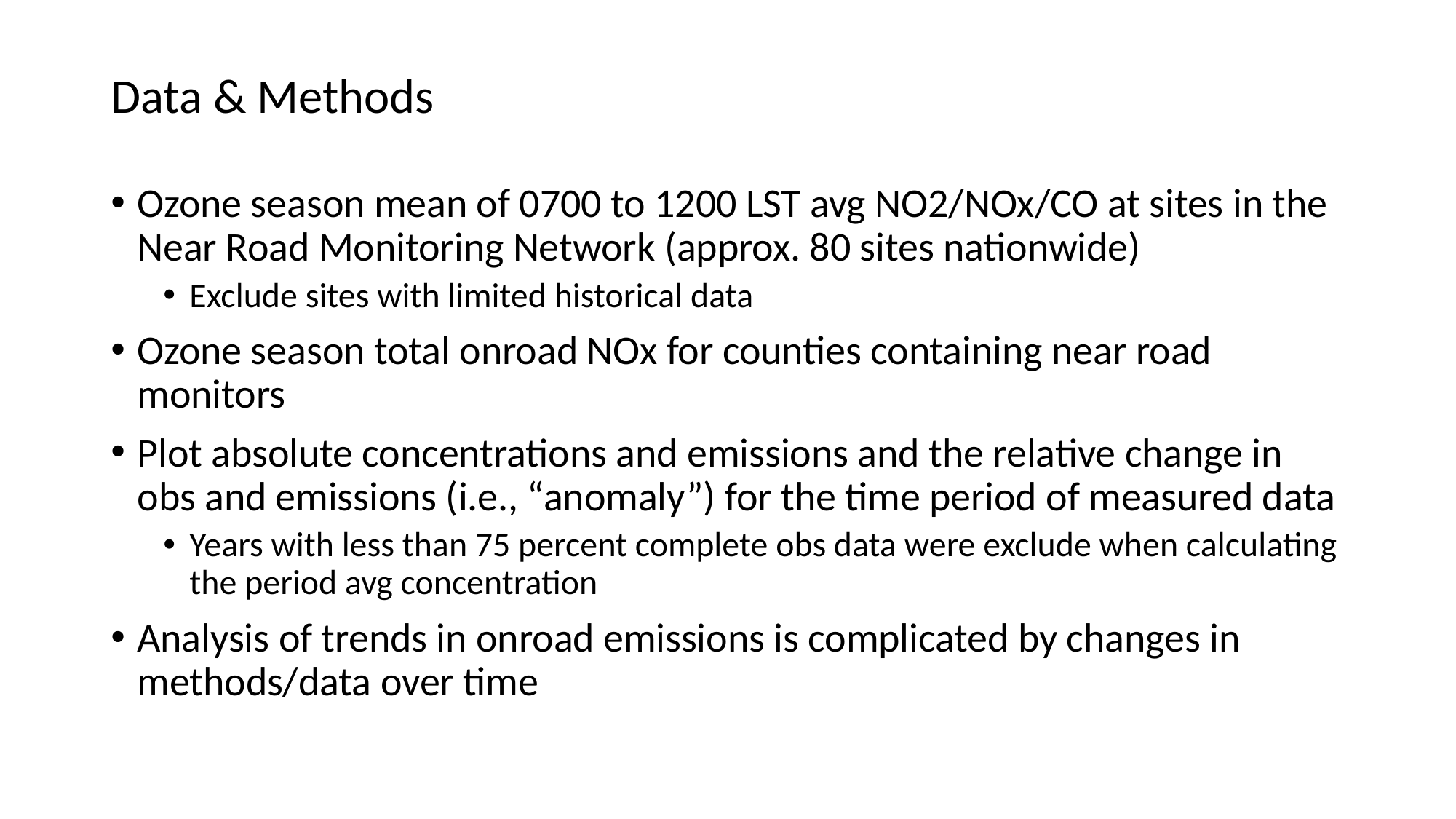

# Data & Methods
Ozone season mean of 0700 to 1200 LST avg NO2/NOx/CO at sites in the Near Road Monitoring Network (approx. 80 sites nationwide)
Exclude sites with limited historical data
Ozone season total onroad NOx for counties containing near road monitors
Plot absolute concentrations and emissions and the relative change in obs and emissions (i.e., “anomaly”) for the time period of measured data
Years with less than 75 percent complete obs data were exclude when calculating the period avg concentration
Analysis of trends in onroad emissions is complicated by changes in methods/data over time